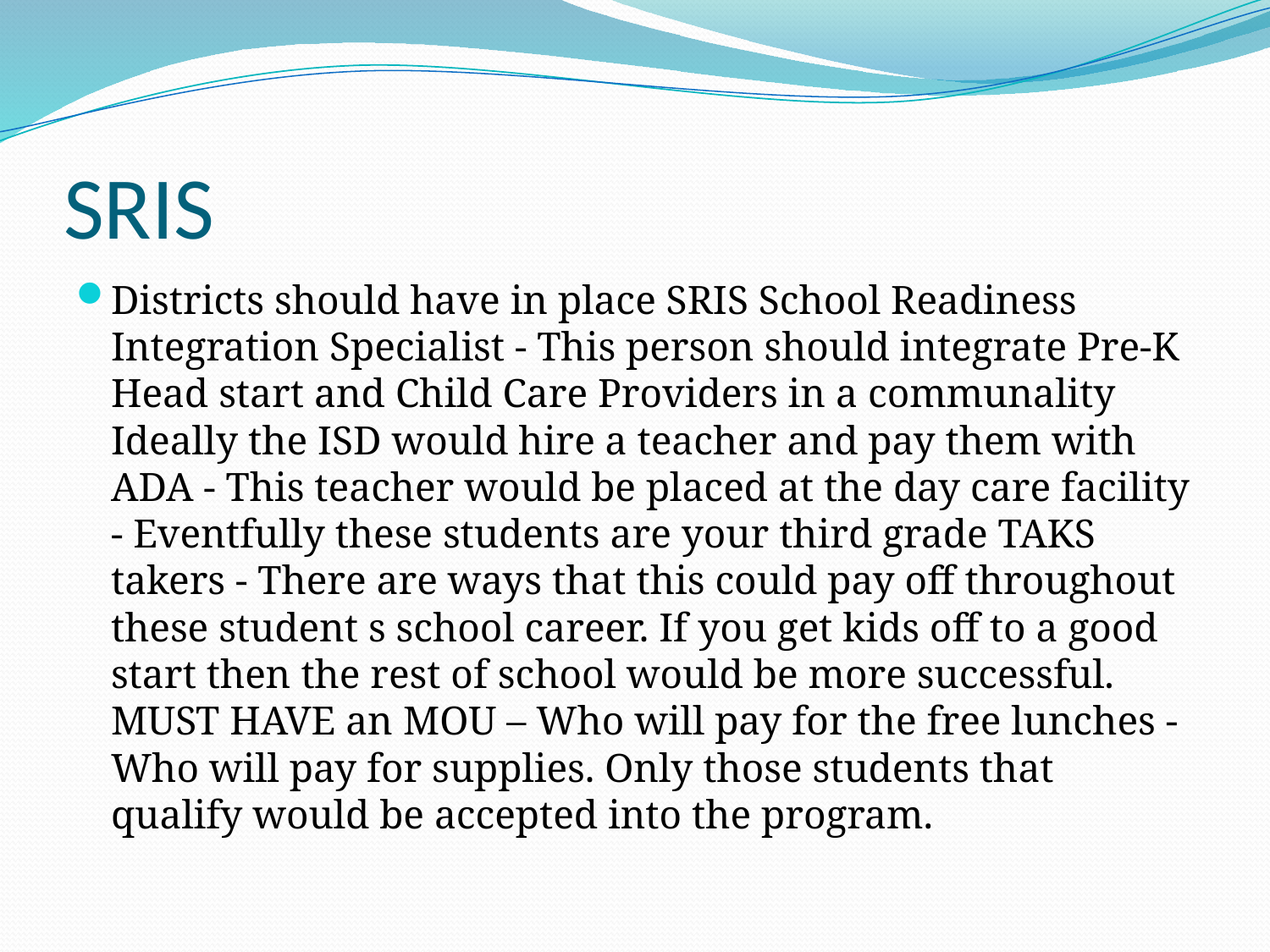

# SRIS
Districts should have in place SRIS School Readiness Integration Specialist - This person should integrate Pre-K Head start and Child Care Providers in a communality Ideally the ISD would hire a teacher and pay them with ADA - This teacher would be placed at the day care facility - Eventfully these students are your third grade TAKS takers - There are ways that this could pay off throughout these student s school career. If you get kids off to a good start then the rest of school would be more successful. MUST HAVE an MOU – Who will pay for the free lunches - Who will pay for supplies. Only those students that qualify would be accepted into the program.